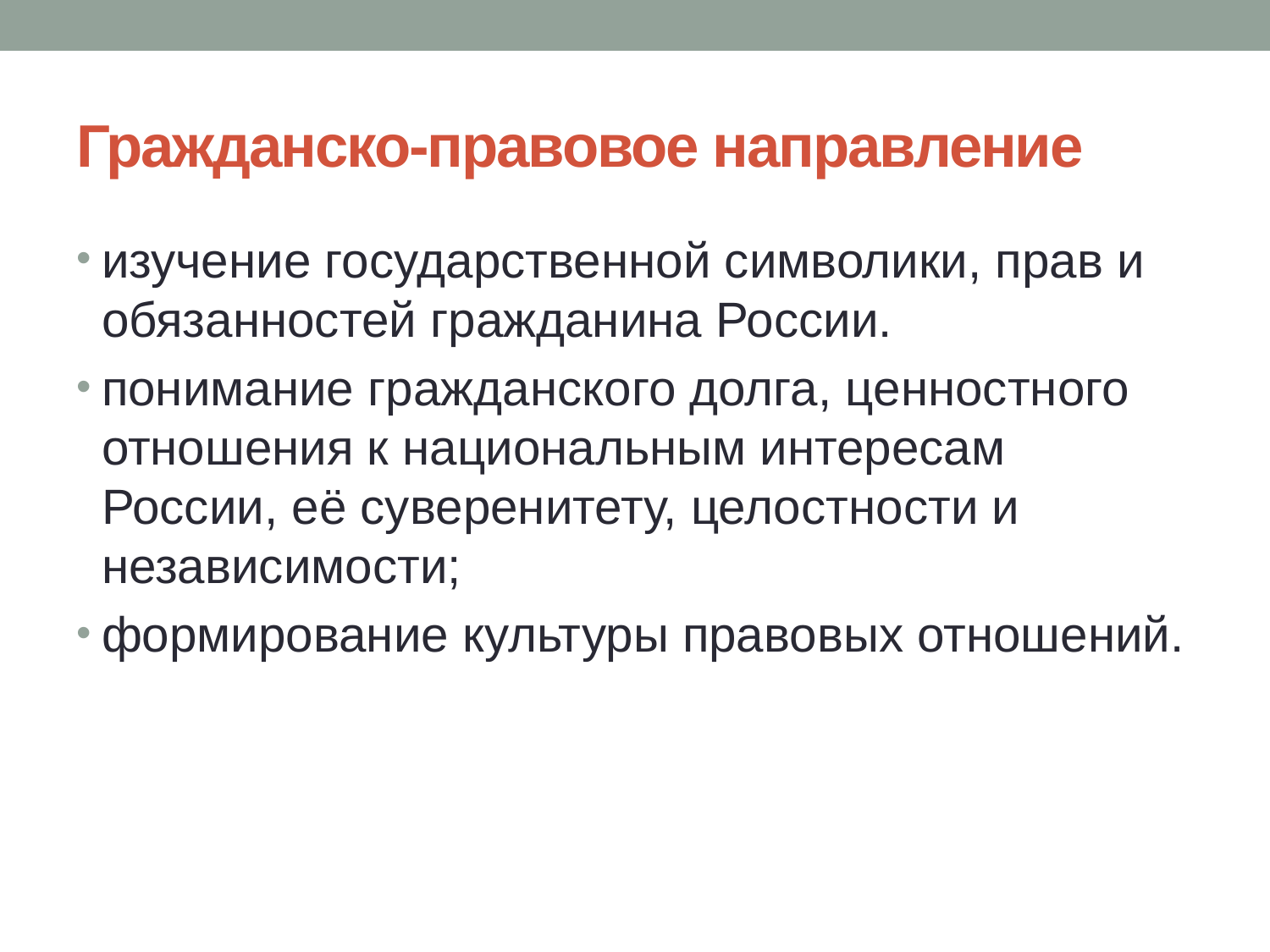

# Гражданско-правовое направление
изучение государственной символики, прав и обязанностей гражданина России.
понимание гражданского долга, ценностного отношения к национальным интересам России, её суверенитету, целостности и независимости;
формирование культуры правовых отношений.